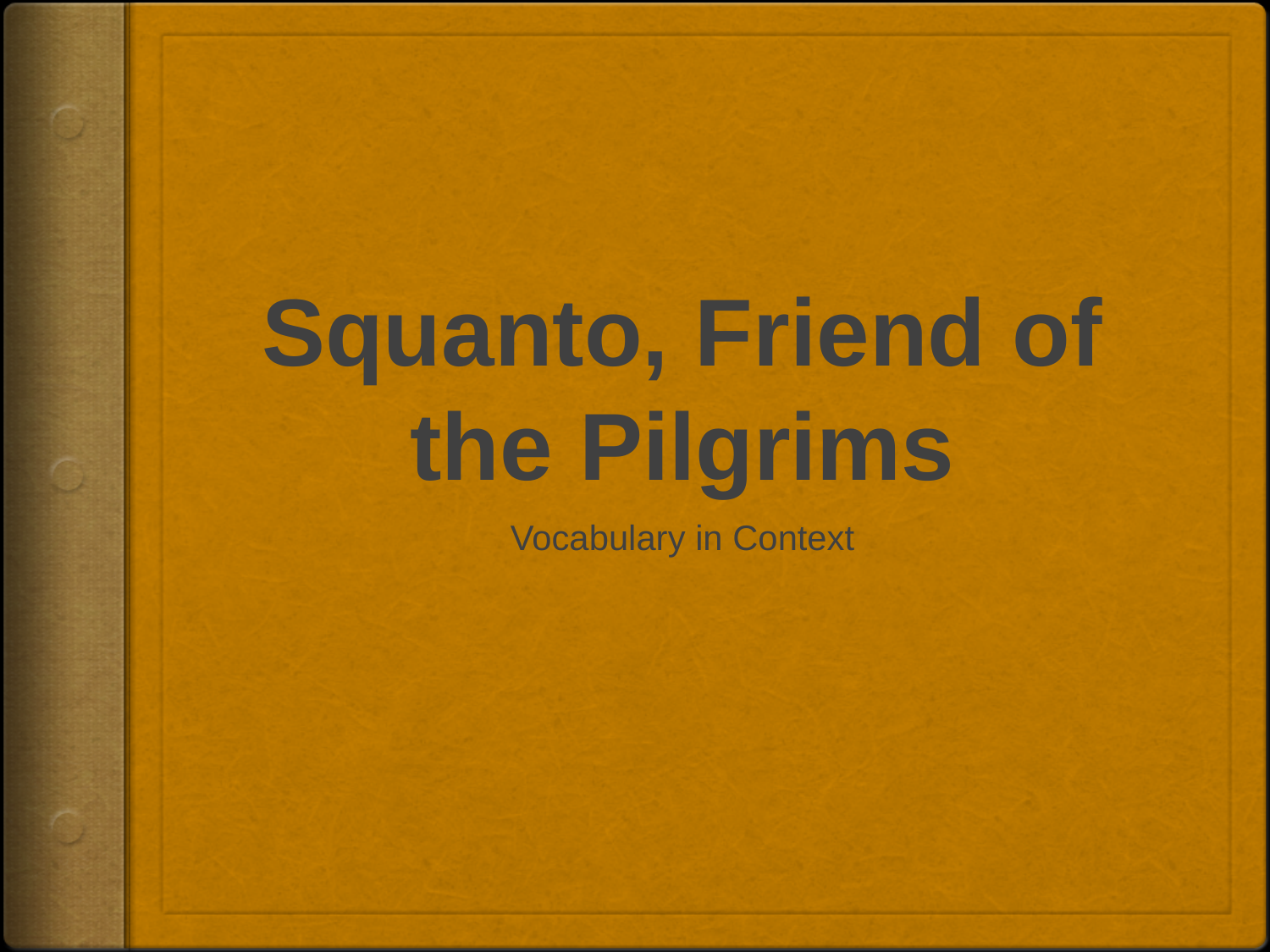

# Squanto, Friend of the Pilgrims
Vocabulary in Context